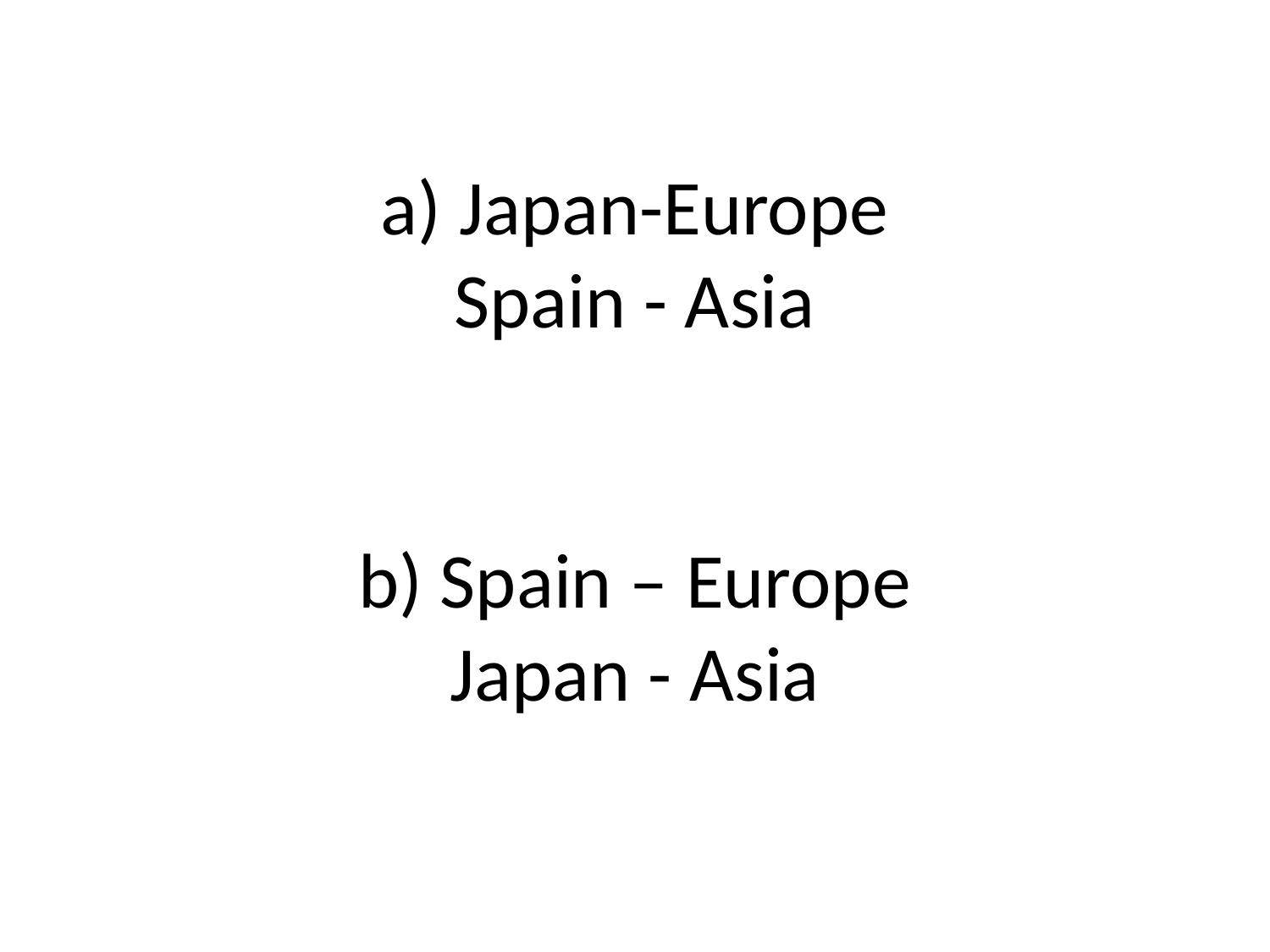

# a) Japan-Europe Spain - Asia b) Spain – Europe Japan - Asia